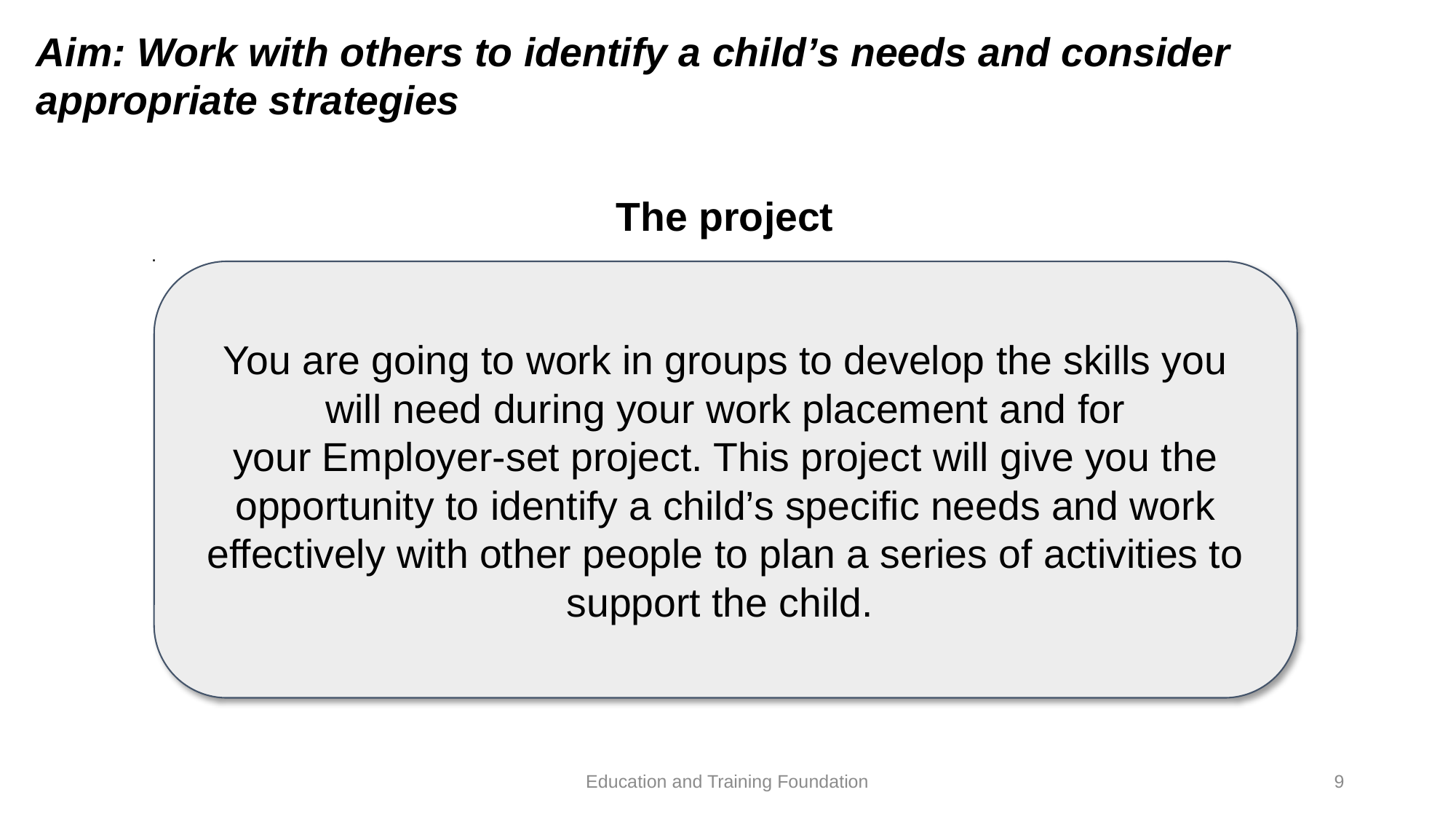

Aim: Work with others to identify a child’s needs and consider appropriate strategies
The project
# .
You are going to work in groups to develop the skills you will need during your work placement and for
your Employer-set project. This project will give you the opportunity to identify a child’s specific needs and work effectively with other people to plan a series of activities to support the child.
Education and Training Foundation
9